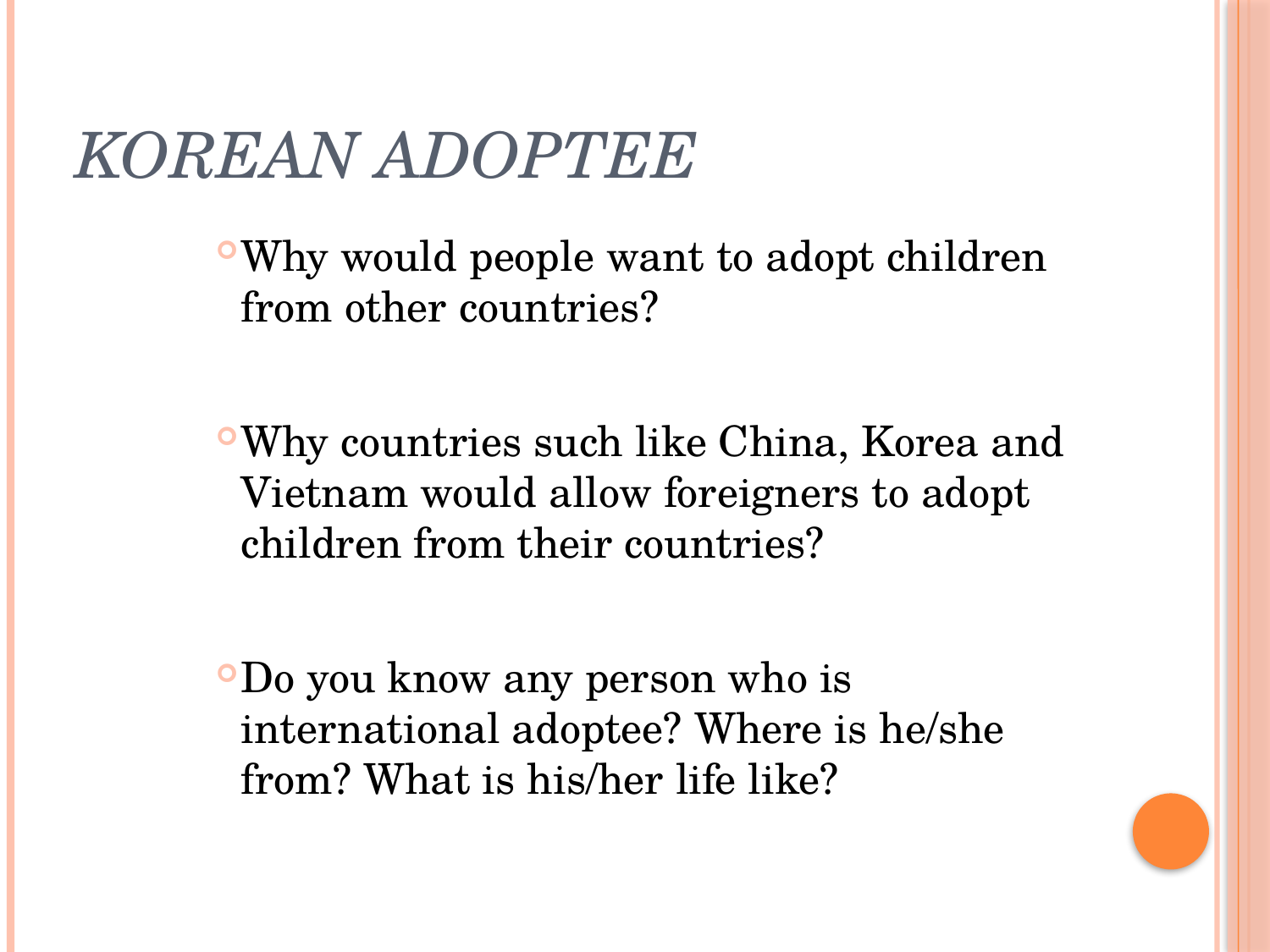

# Korean Adoptee
Why would people want to adopt children from other countries?

Why countries such like China, Korea and Vietnam would allow foreigners to adopt children from their countries?

Do you know any person who is international adoptee? Where is he/she from? What is his/her life like?